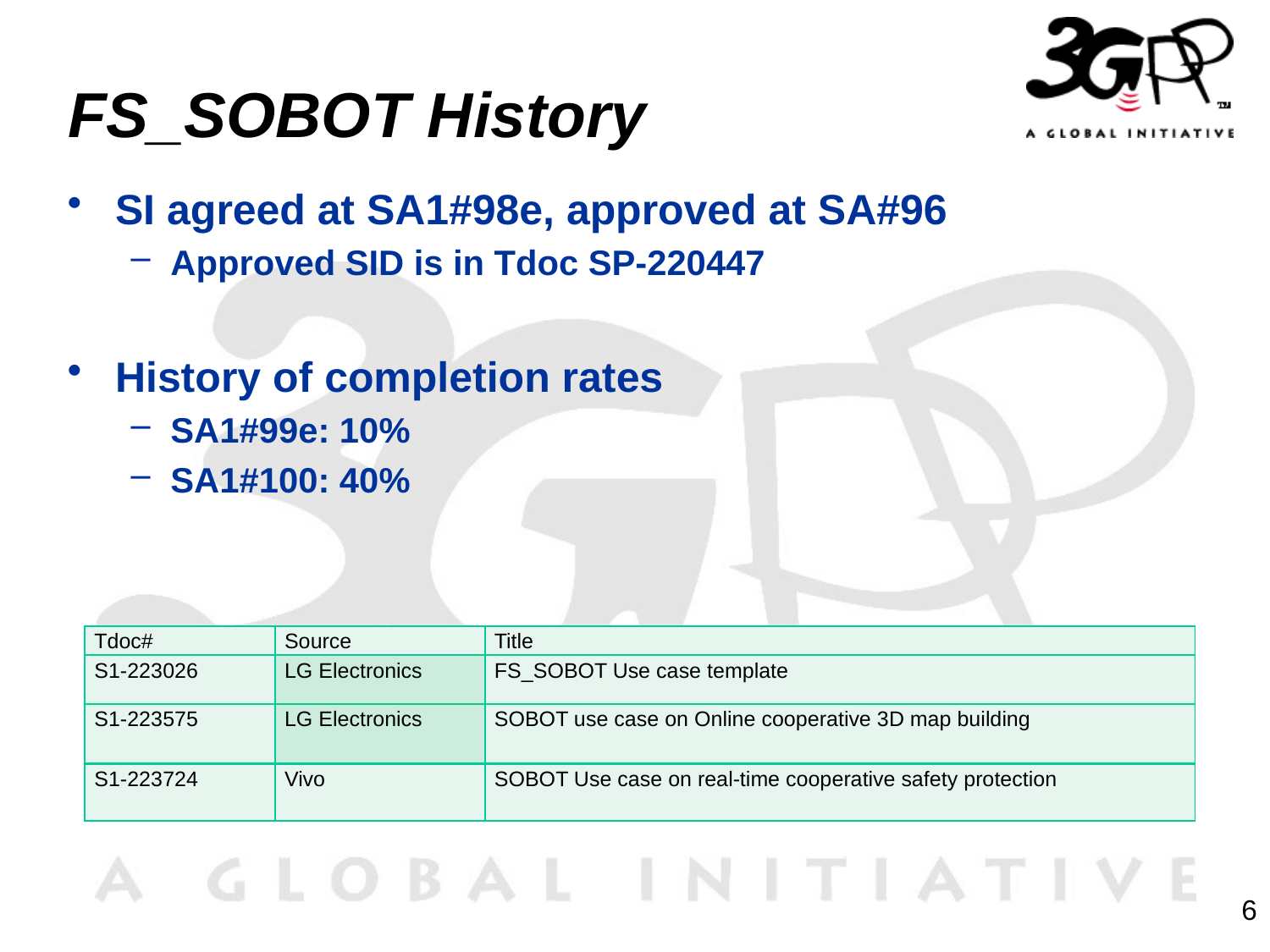

# FS_SOBOT History
SI agreed at SA1#98e, approved at SA#96
Approved SID is in Tdoc SP-220447

History of completion rates
SA1#99e: 10%
SA1#100: 40%

| Tdoc# | Source | Title |
| --- | --- | --- |
| S1-223026 | LG Electronics | FS\_SOBOT Use case template |
| S1-223575 | LG Electronics | SOBOT use case on Online cooperative 3D map building |
| S1-223724 | Vivo | SOBOT Use case on real-time cooperative safety protection |
6